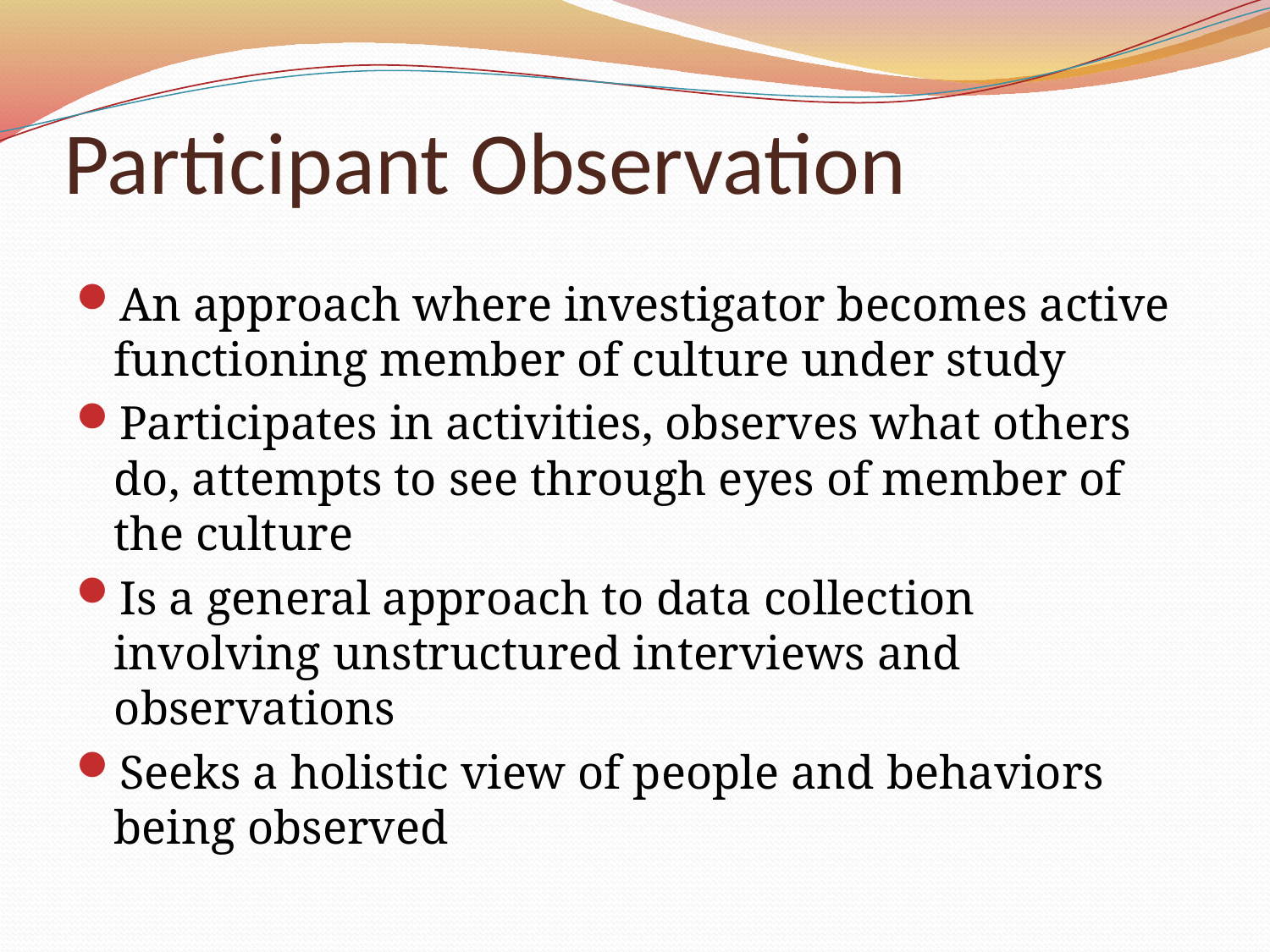

# Participant Observation
An approach where investigator becomes active functioning member of culture under study
Participates in activities, observes what others do, attempts to see through eyes of member of the culture
Is a general approach to data collection involving unstructured interviews and observations
Seeks a holistic view of people and behaviors being observed